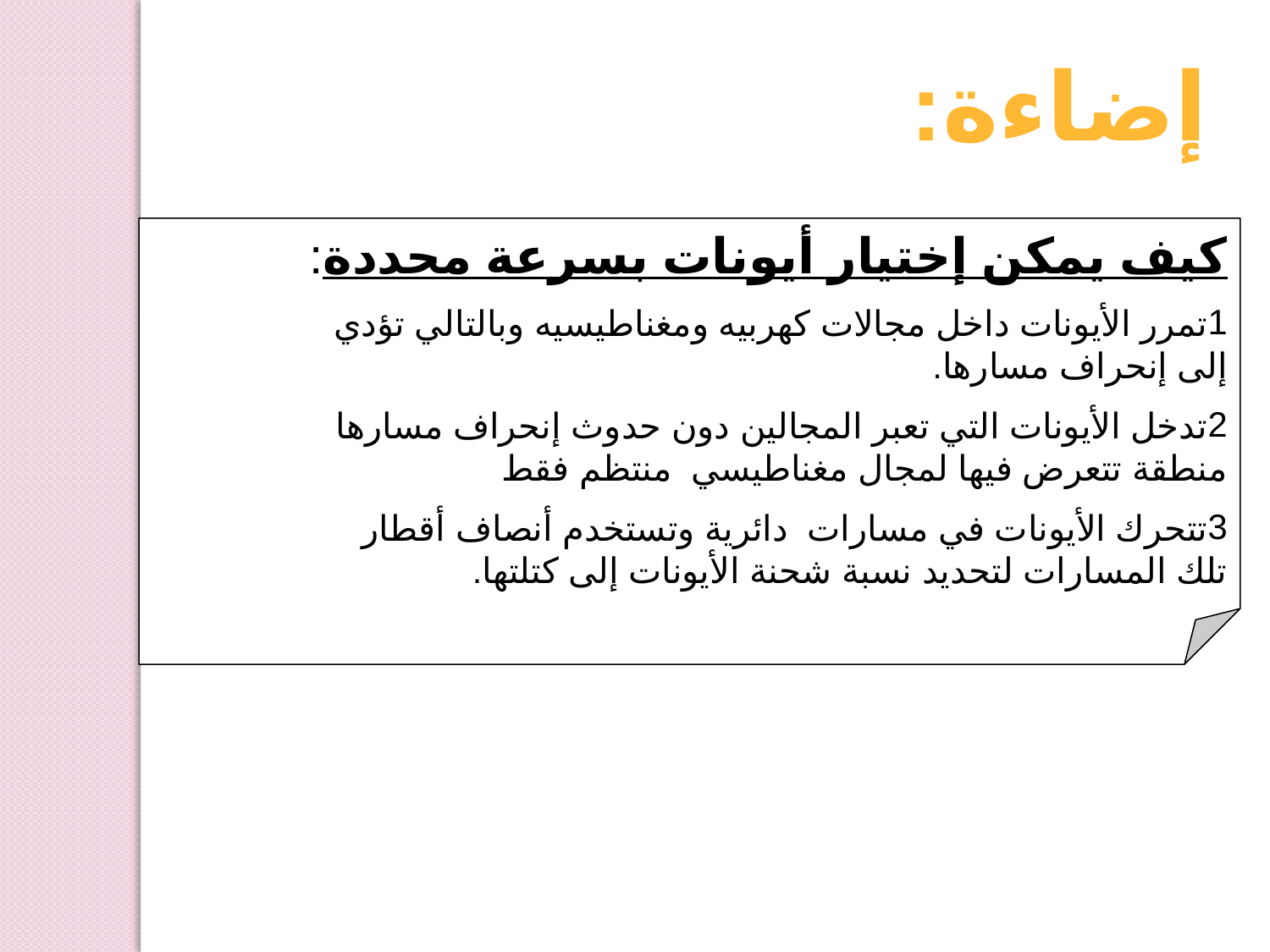

إضاءة:
كيف يمكن إختيار أيونات بسرعة محددة:
تمرر الأيونات داخل مجالات كهربيه ومغناطيسيه وبالتالي تؤدي إلى إنحراف مسارها.
تدخل الأيونات التي تعبر المجالين دون حدوث إنحراف مسارها منطقة تتعرض فيها لمجال مغناطيسي  منتظم فقط
تتحرك الأيونات في مسارات  دائرية وتستخدم أنصاف أقطار تلك المسارات لتحديد نسبة شحنة الأيونات إلى كتلتها.